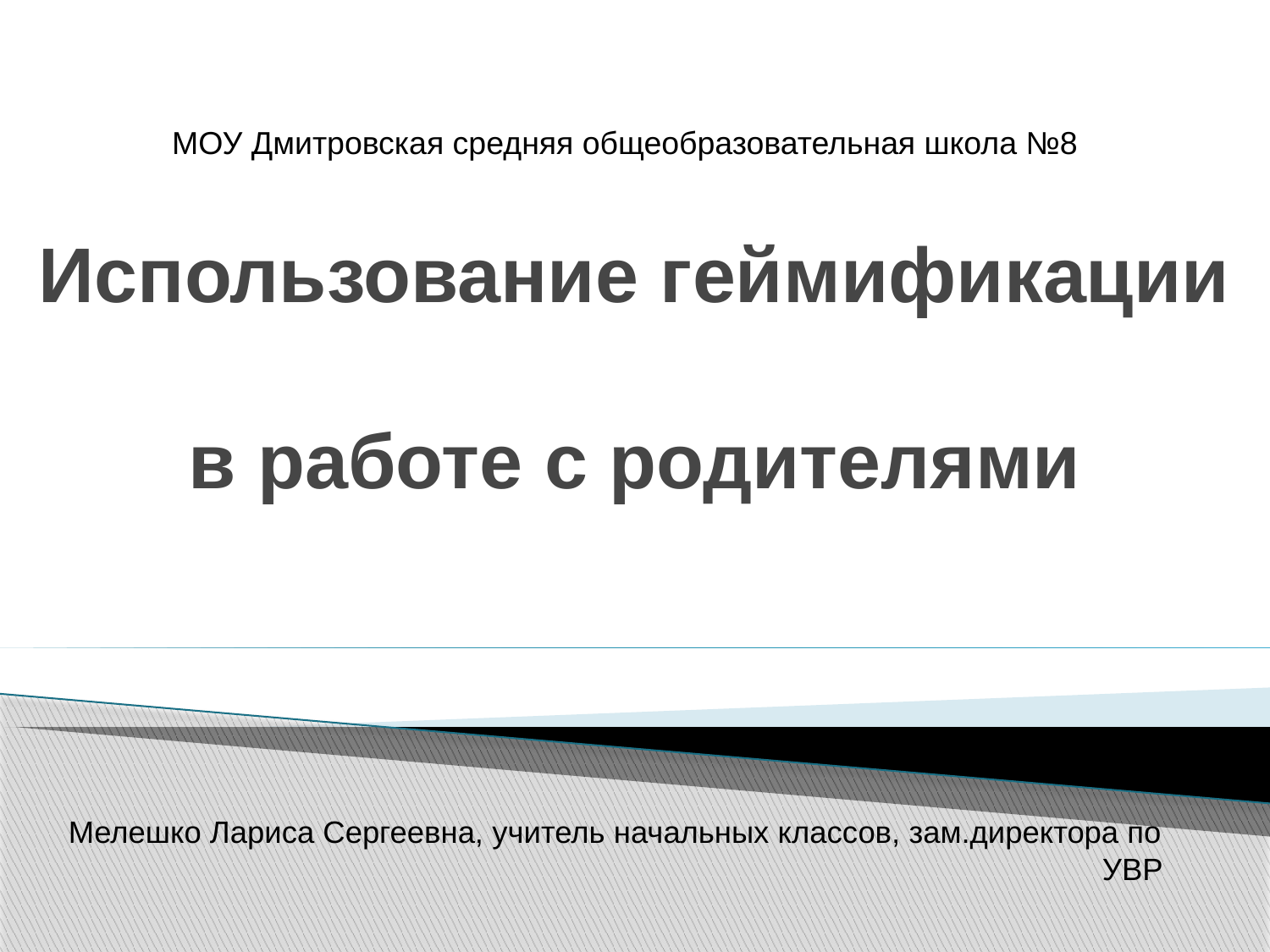

МОУ Дмитровская средняя общеобразовательная школа №8
# Использование геймификации в работе с родителями
Мелешко Лариса Сергеевна, учитель начальных классов, зам.директора по УВР